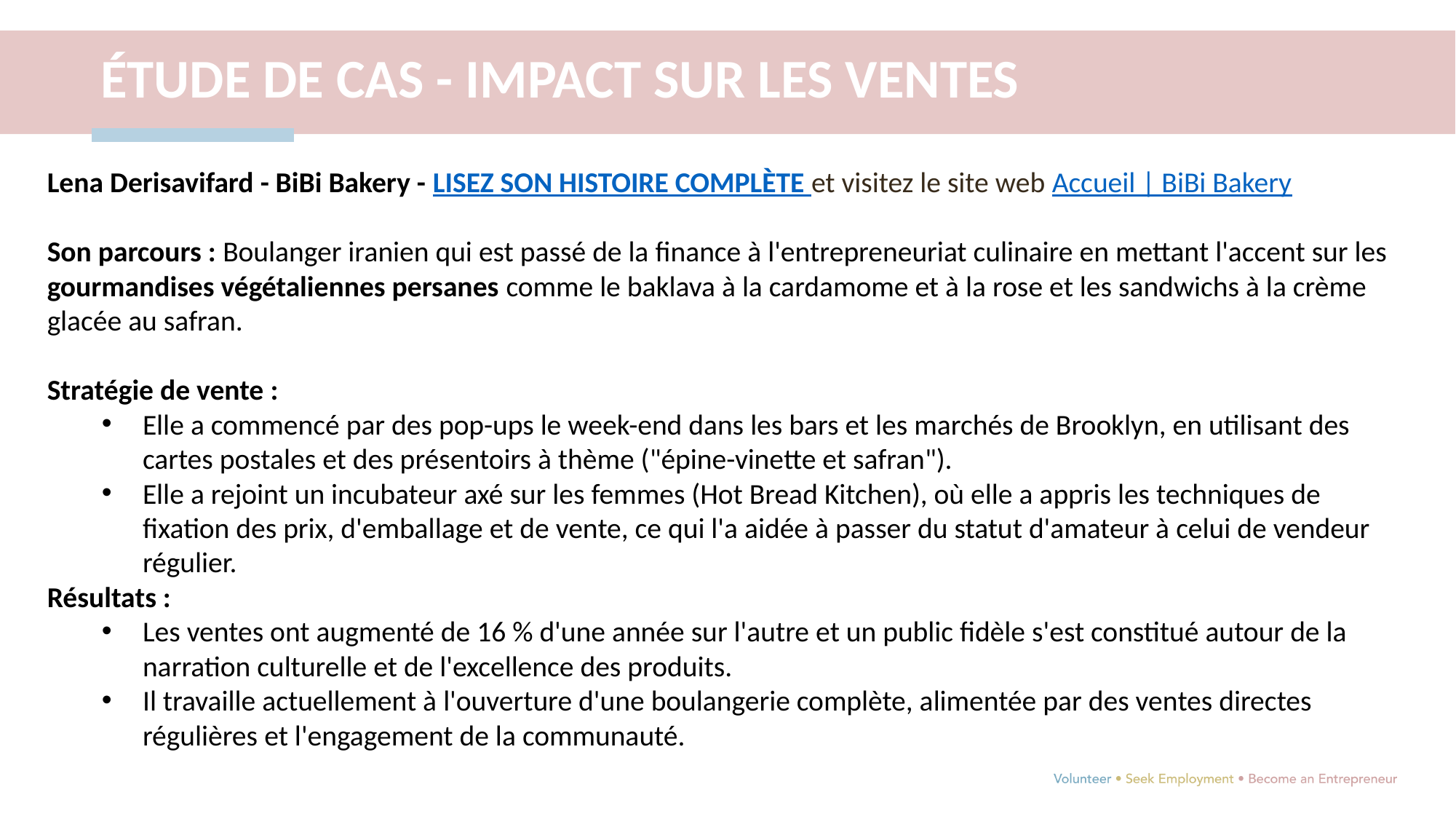

ÉTUDE DE CAS - IMPACT SUR LES VENTES
Lena Derisavifard - BiBi Bakery - LISEZ SON HISTOIRE COMPLÈTE et visitez le site web Accueil | BiBi Bakery

Son parcours : Boulanger iranien qui est passé de la finance à l'entrepreneuriat culinaire en mettant l'accent sur les gourmandises végétaliennes persanes comme le baklava à la cardamome et à la rose et les sandwichs à la crème glacée au safran.

Stratégie de vente :
Elle a commencé par des pop-ups le week-end dans les bars et les marchés de Brooklyn, en utilisant des cartes postales et des présentoirs à thème ("épine-vinette et safran").
Elle a rejoint un incubateur axé sur les femmes (Hot Bread Kitchen), où elle a appris les techniques de fixation des prix, d'emballage et de vente, ce qui l'a aidée à passer du statut d'amateur à celui de vendeur régulier.
Résultats :
Les ventes ont augmenté de 16 % d'une année sur l'autre et un public fidèle s'est constitué autour de la narration culturelle et de l'excellence des produits.
Il travaille actuellement à l'ouverture d'une boulangerie complète, alimentée par des ventes directes régulières et l'engagement de la communauté.